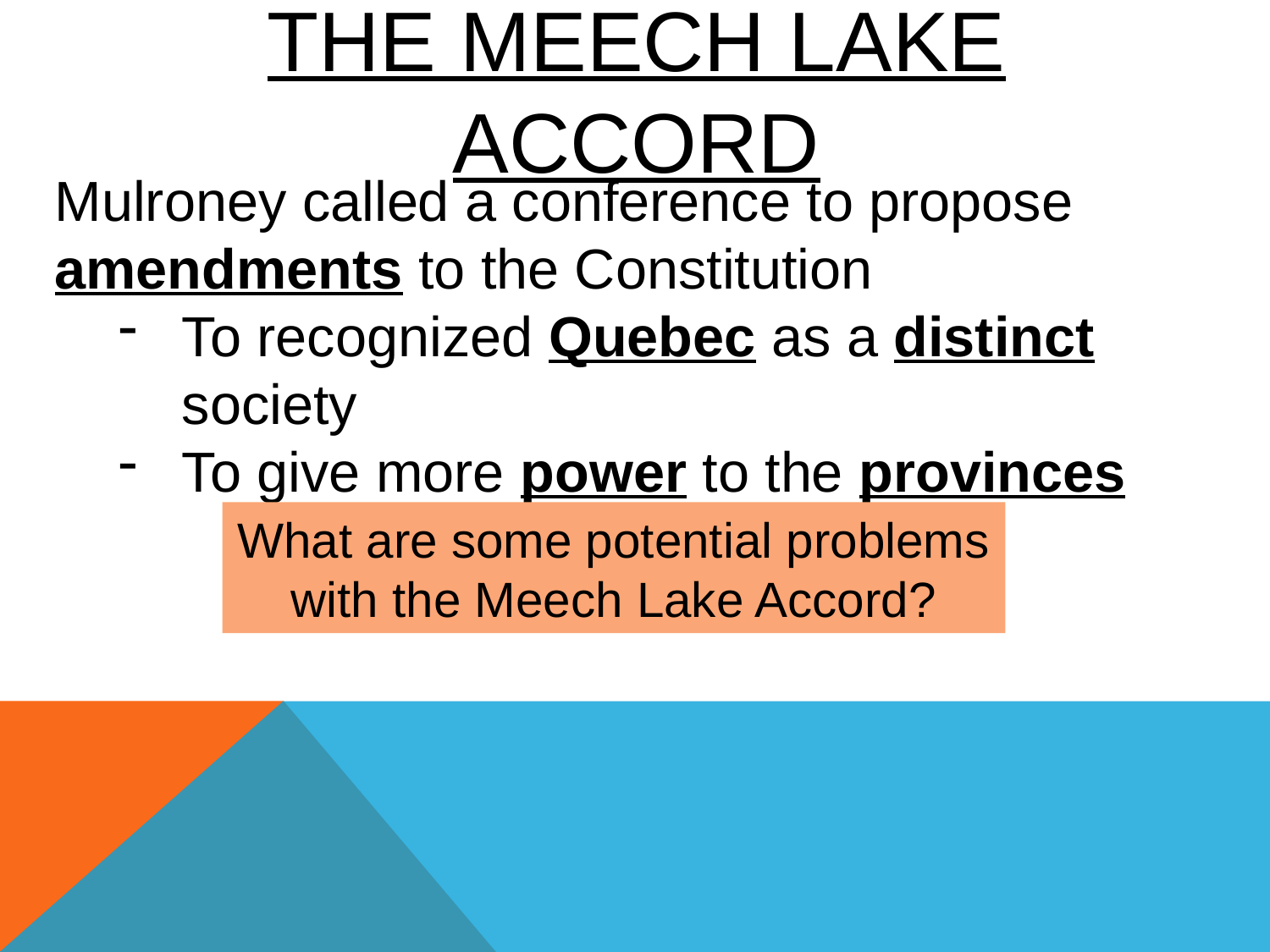

# The Meech Lake accord
Mulroney called a conference to propose amendments to the Constitution
To recognized Quebec as a distinct society
To give more power to the provinces
What are some potential problems
with the Meech Lake Accord?